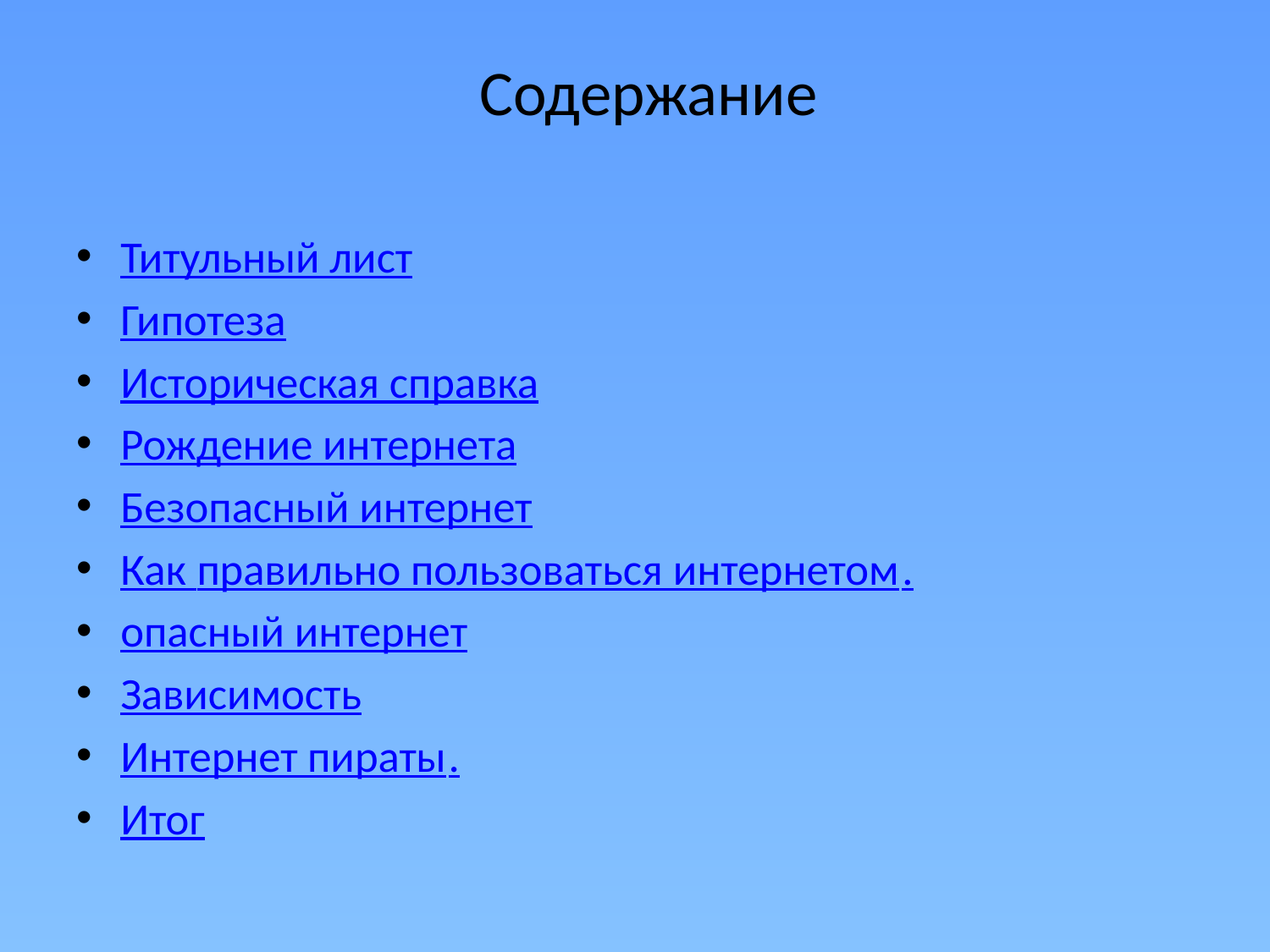

#
Содержание
Титульный лист
Гипотеза
Историческая справка
Рождение интернета
Безопасный интернет
Как правильно пользоваться интернетом.
опасный интернет
Зависимость
Интернет пираты.
Итог